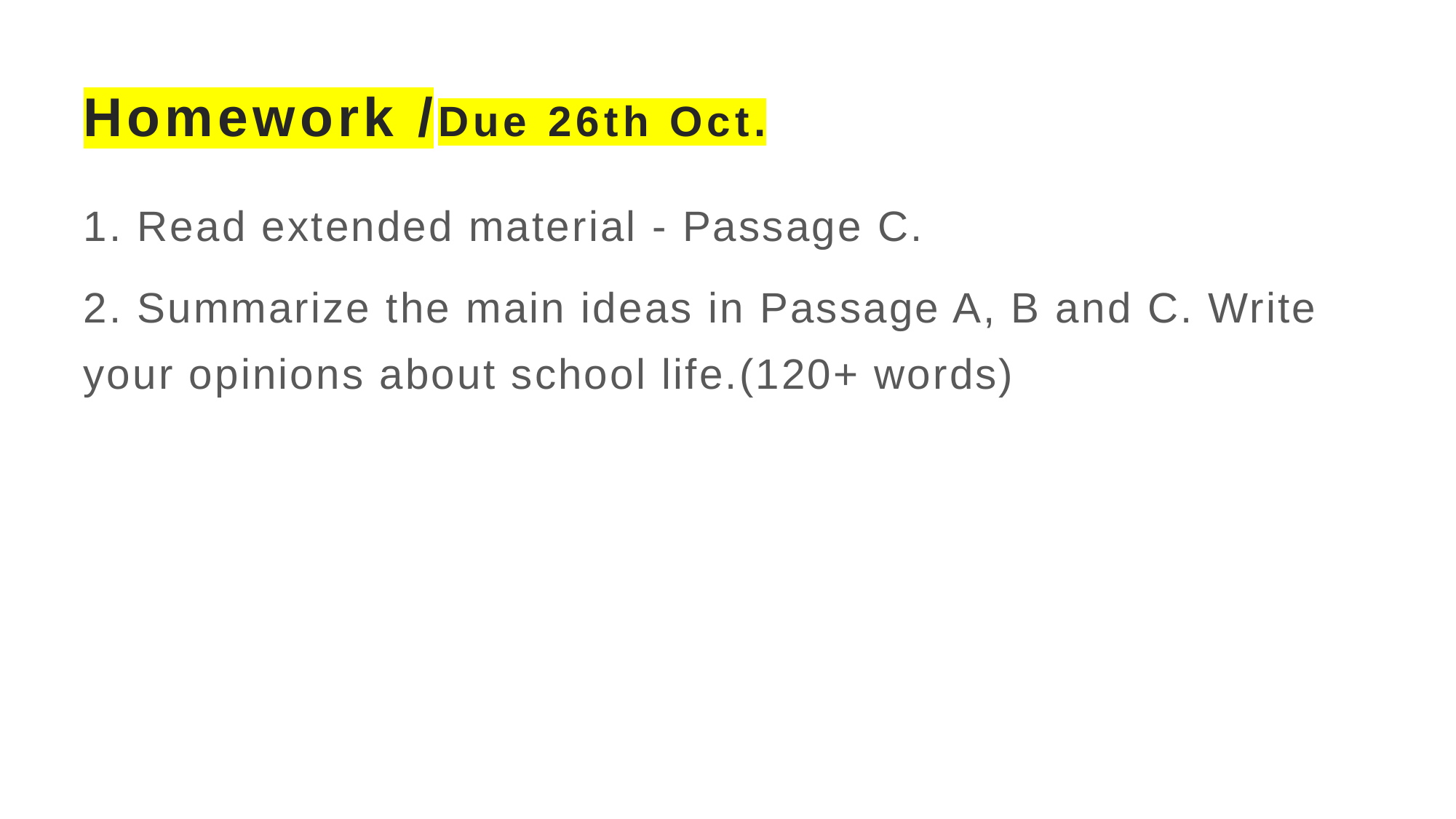

# Homework /Due 26th Oct.
1. Read extended material - Passage C.
2. Summarize the main ideas in Passage A, B and C. Write your opinions about school life.(120+ words)